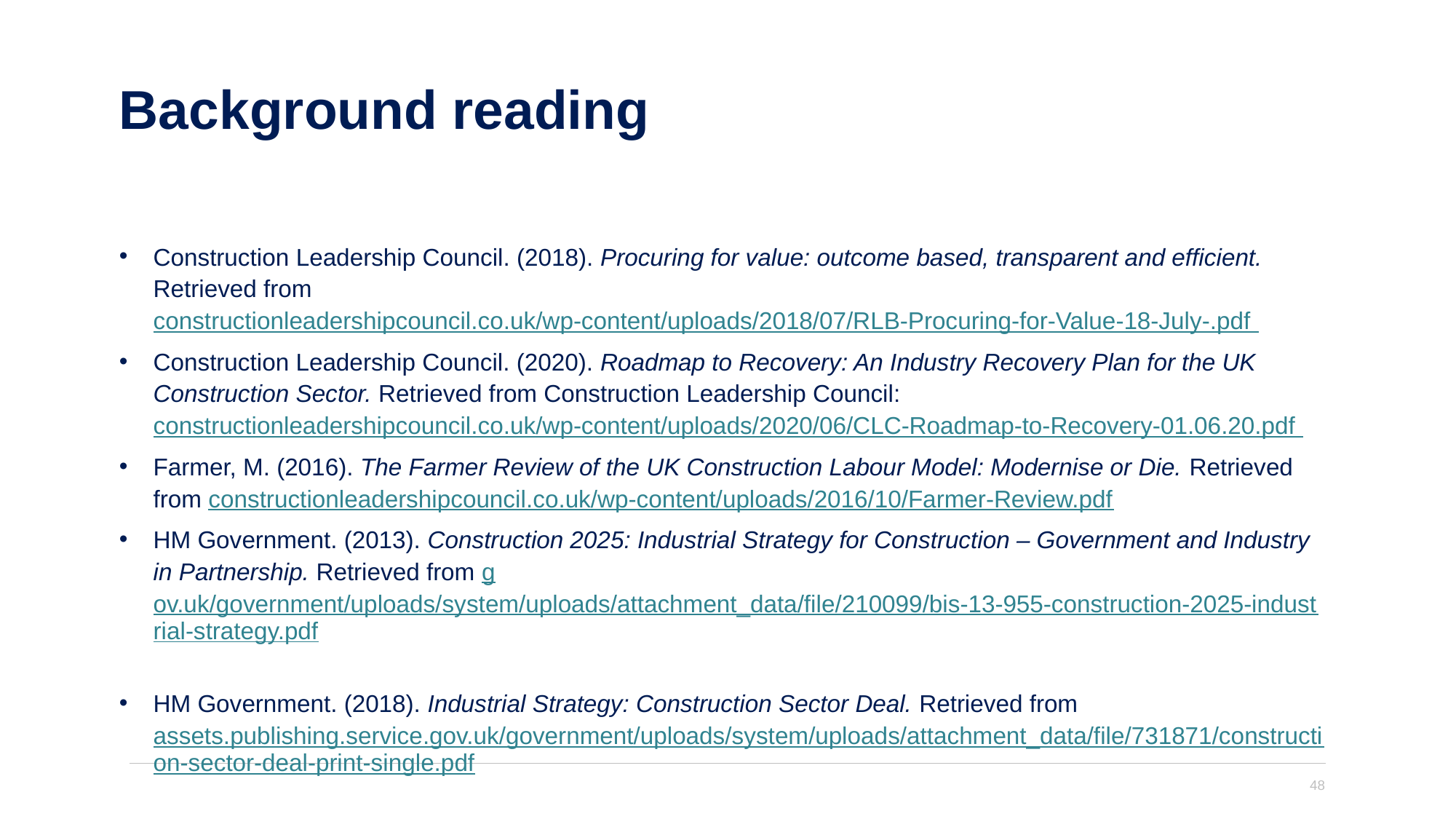

# Background reading
Construction Leadership Council. (2018). Procuring for value: outcome based, transparent and efficient. Retrieved from constructionleadershipcouncil.co.uk/wp-content/uploads/2018/07/RLB-Procuring-for-Value-18-July-.pdf
Construction Leadership Council. (2020). Roadmap to Recovery: An Industry Recovery Plan for the UK Construction Sector. Retrieved from Construction Leadership Council:
constructionleadershipcouncil.co.uk/wp-content/uploads/2020/06/CLC-Roadmap-to-Recovery-01.06.20.pdf
Farmer, M. (2016). The Farmer Review of the UK Construction Labour Model: Modernise or Die. Retrieved from constructionleadershipcouncil.co.uk/wp-content/uploads/2016/10/Farmer-Review.pdf
HM Government. (2013). Construction 2025: Industrial Strategy for Construction – Government and Industry in Partnership. Retrieved from gov.uk/government/uploads/system/uploads/attachment_data/file/210099/bis-13-955-construction-2025-industrial-strategy.pdf
HM Government. (2018). Industrial Strategy: Construction Sector Deal. Retrieved from assets.publishing.service.gov.uk/government/uploads/system/uploads/attachment_data/file/731871/construction-sector-deal-print-single.pdf

48